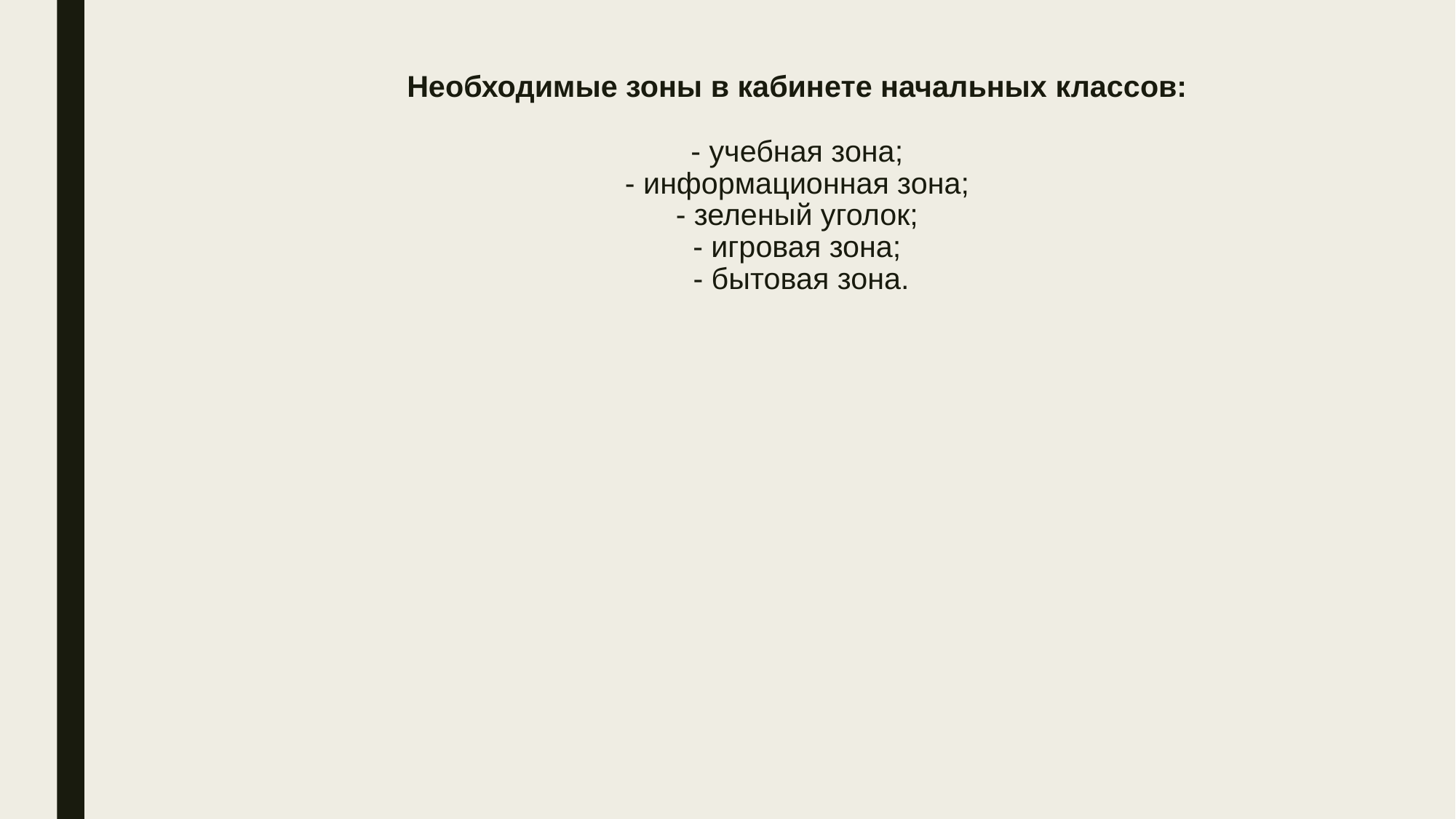

# Необходимые зоны в кабинете начальных классов: - учебная зона; - информационная зона; - зеленый уголок; - игровая зона; - бытовая зона.